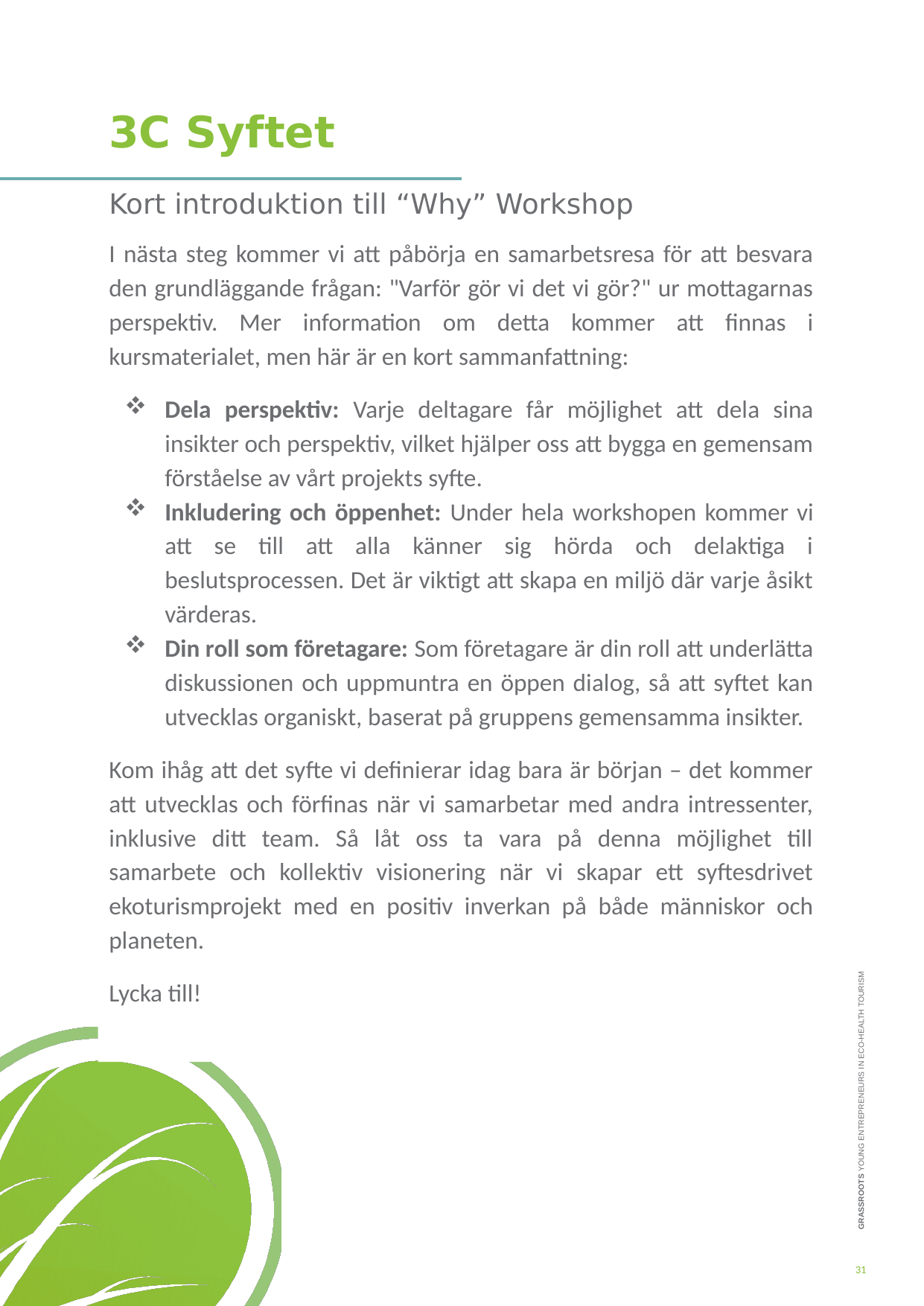

3C Syftet
Kort introduktion till “Why” Workshop
I nästa steg kommer vi att påbörja en samarbetsresa för att besvara den grundläggande frågan: "Varför gör vi det vi gör?" ur mottagarnas perspektiv. Mer information om detta kommer att finnas i kursmaterialet, men här är en kort sammanfattning:
Dela perspektiv: Varje deltagare får möjlighet att dela sina insikter och perspektiv, vilket hjälper oss att bygga en gemensam förståelse av vårt projekts syfte.
Inkludering och öppenhet: Under hela workshopen kommer vi att se till att alla känner sig hörda och delaktiga i beslutsprocessen. Det är viktigt att skapa en miljö där varje åsikt värderas.
Din roll som företagare: Som företagare är din roll att underlätta diskussionen och uppmuntra en öppen dialog, så att syftet kan utvecklas organiskt, baserat på gruppens gemensamma insikter.
Kom ihåg att det syfte vi definierar idag bara är början – det kommer att utvecklas och förfinas när vi samarbetar med andra intressenter, inklusive ditt team. Så låt oss ta vara på denna möjlighet till samarbete och kollektiv visionering när vi skapar ett syftesdrivet ekoturismprojekt med en positiv inverkan på både människor och planeten.
Lycka till!

31